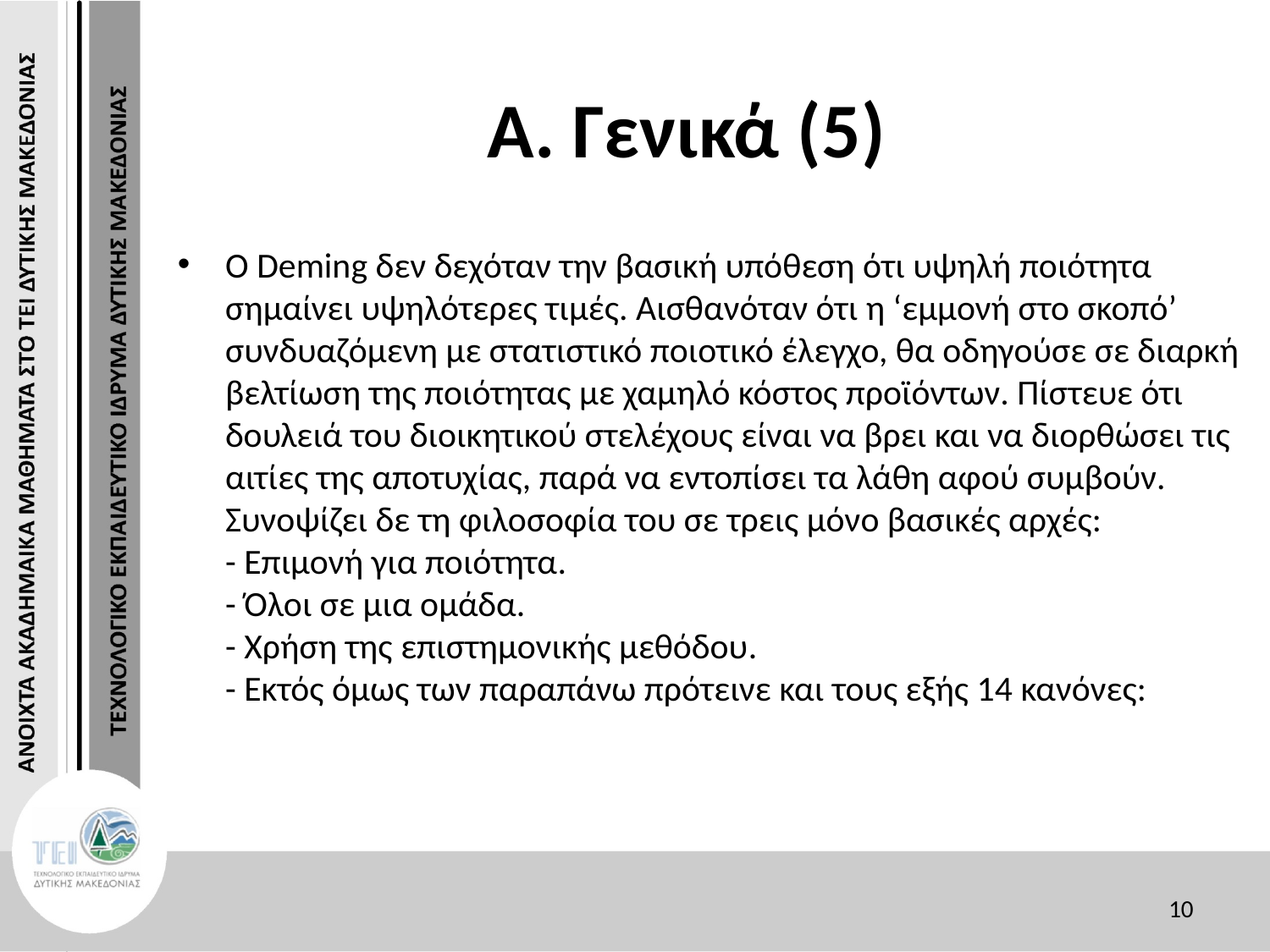

# Α. Γενικά (5)
Ο Deming δεν δεχόταν την βασική υπόθεση ότι υψηλή ποιότητα σημαίνει υψηλότερες τιμές. Αισθανόταν ότι η ‘εμμονή στο σκοπό’ συνδυαζόμενη με στατιστικό ποιοτικό έλεγχο, θα οδηγούσε σε διαρκή βελτίωση της ποιότητας με χαμηλό κόστος προϊόντων. Πίστευε ότι δουλειά του διοικητικού στελέχους είναι να βρει και να διορθώσει τις αιτίες της αποτυχίας, παρά να εντοπίσει τα λάθη αφού συμβούν. Συνοψίζει δε τη φιλοσοφία του σε τρεις μόνο βασικές αρχές:
- Επιμονή για ποιότητα.
- Όλοι σε μια ομάδα.
- Χρήση της επιστημονικής μεθόδου.
- Εκτός όμως των παραπάνω πρότεινε και τους εξής 14 κανόνες:
10